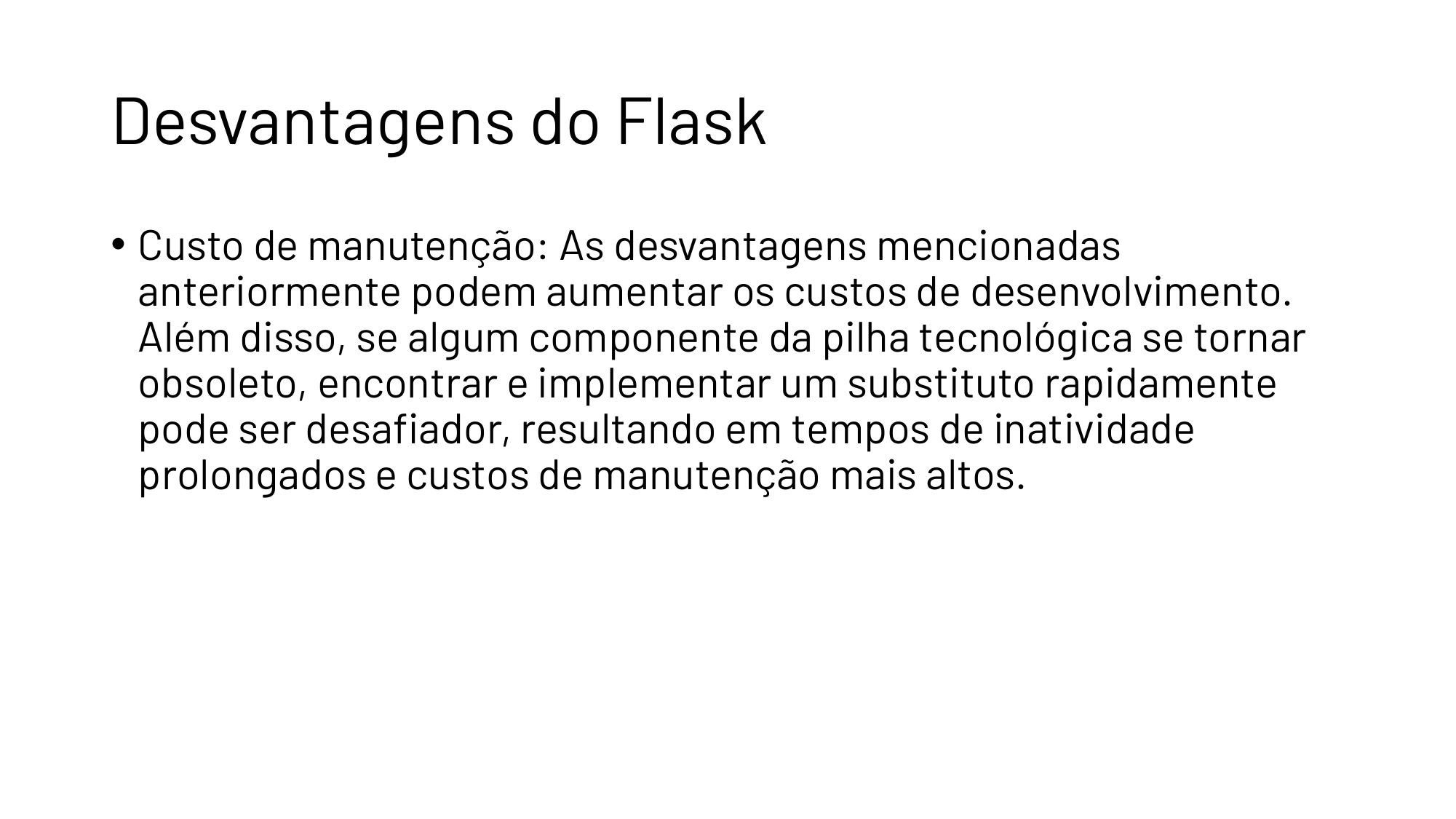

# Desvantagens do Flask
Custo de manutenção: As desvantagens mencionadas anteriormente podem aumentar os custos de desenvolvimento. Além disso, se algum componente da pilha tecnológica se tornar obsoleto, encontrar e implementar um substituto rapidamente pode ser desafiador, resultando em tempos de inatividade prolongados e custos de manutenção mais altos.